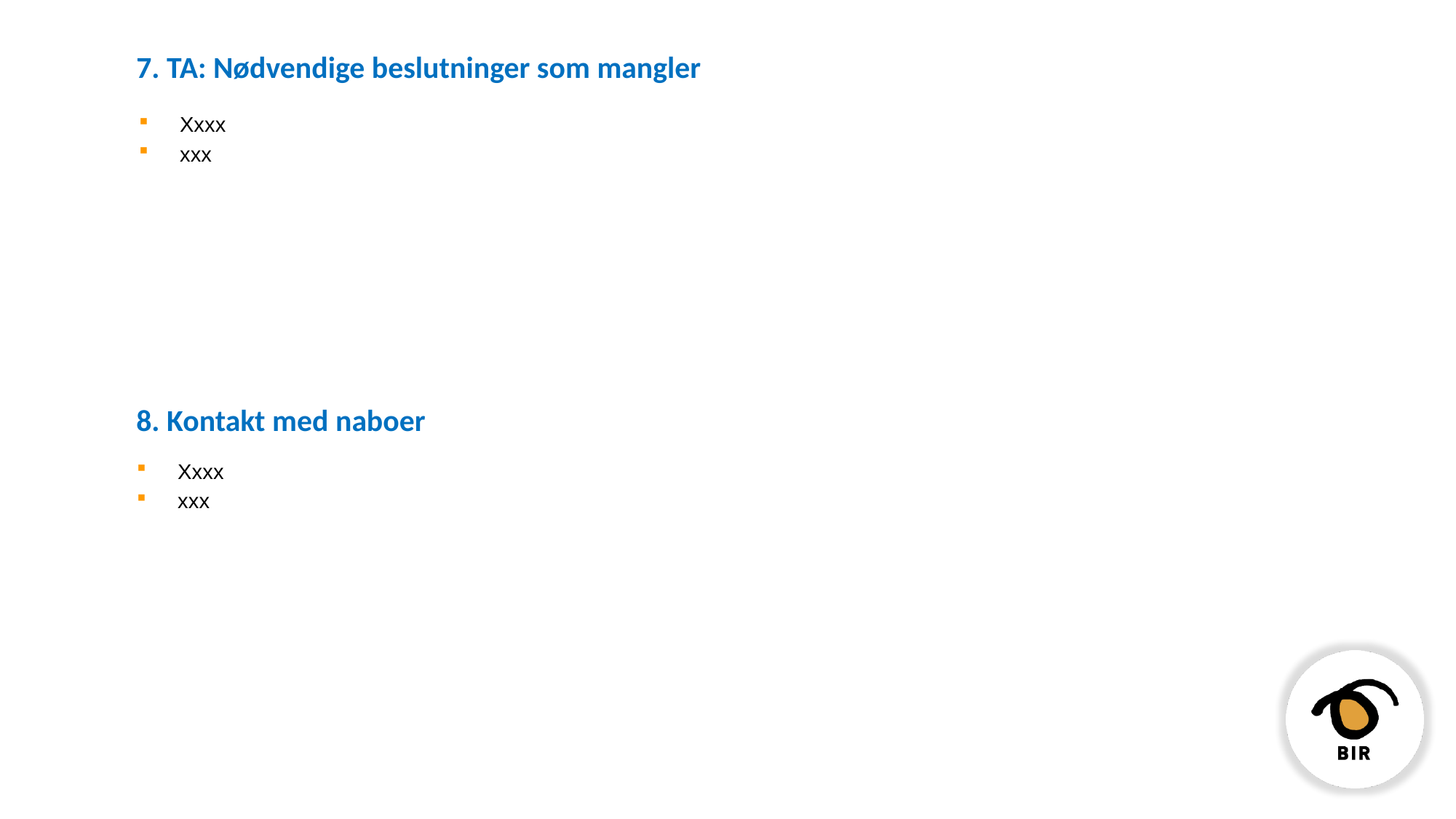

# 7. TA: Nødvendige beslutninger som mangler
Xxxx
xxx
8. Kontakt med naboer
Xxxx
xxx